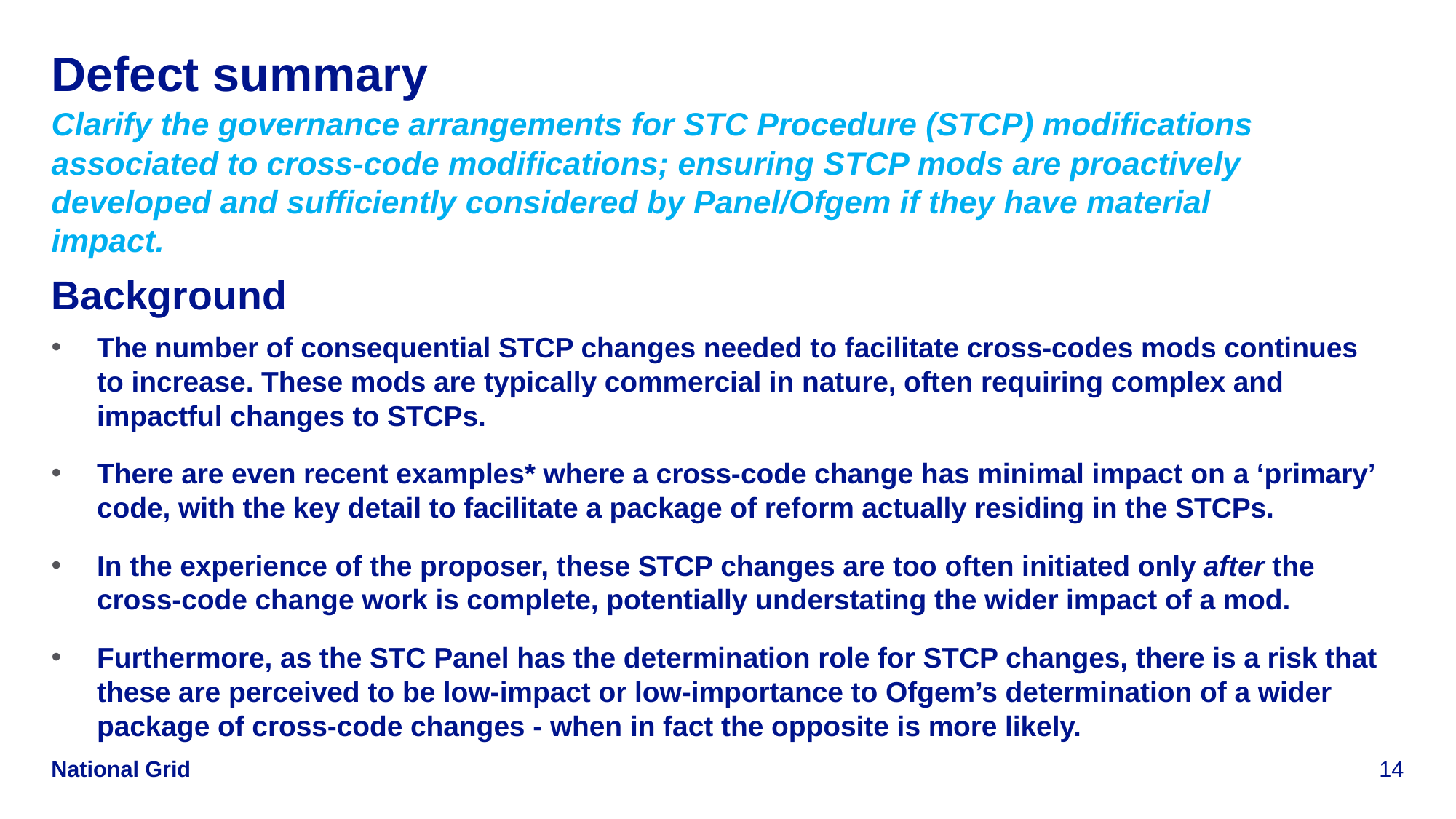

# Defect summary
Clarify the governance arrangements for STC Procedure (STCP) modifications associated to cross-code modifications; ensuring STCP mods are proactively developed and sufficiently considered by Panel/Ofgem if they have material impact.
Background
The number of consequential STCP changes needed to facilitate cross-codes mods continues to increase. These mods are typically commercial in nature, often requiring complex and impactful changes to STCPs.
There are even recent examples* where a cross-code change has minimal impact on a ‘primary’ code, with the key detail to facilitate a package of reform actually residing in the STCPs.
In the experience of the proposer, these STCP changes are too often initiated only after the cross-code change work is complete, potentially understating the wider impact of a mod.
Furthermore, as the STC Panel has the determination role for STCP changes, there is a risk that these are perceived to be low-impact or low-importance to Ofgem’s determination of a wider package of cross-code changes - when in fact the opposite is more likely.